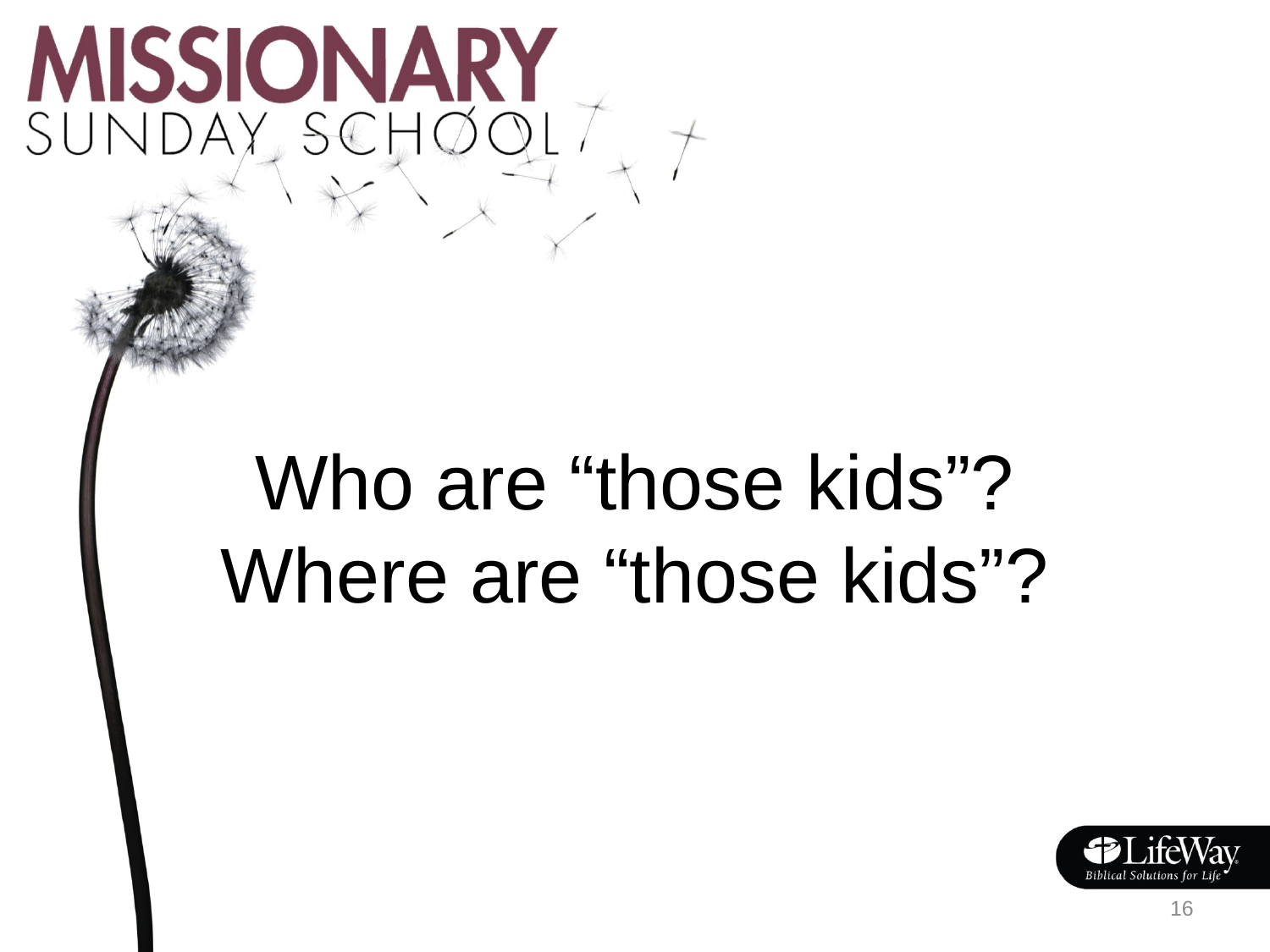

# Who are “those kids”? Where are “those kids”?
16